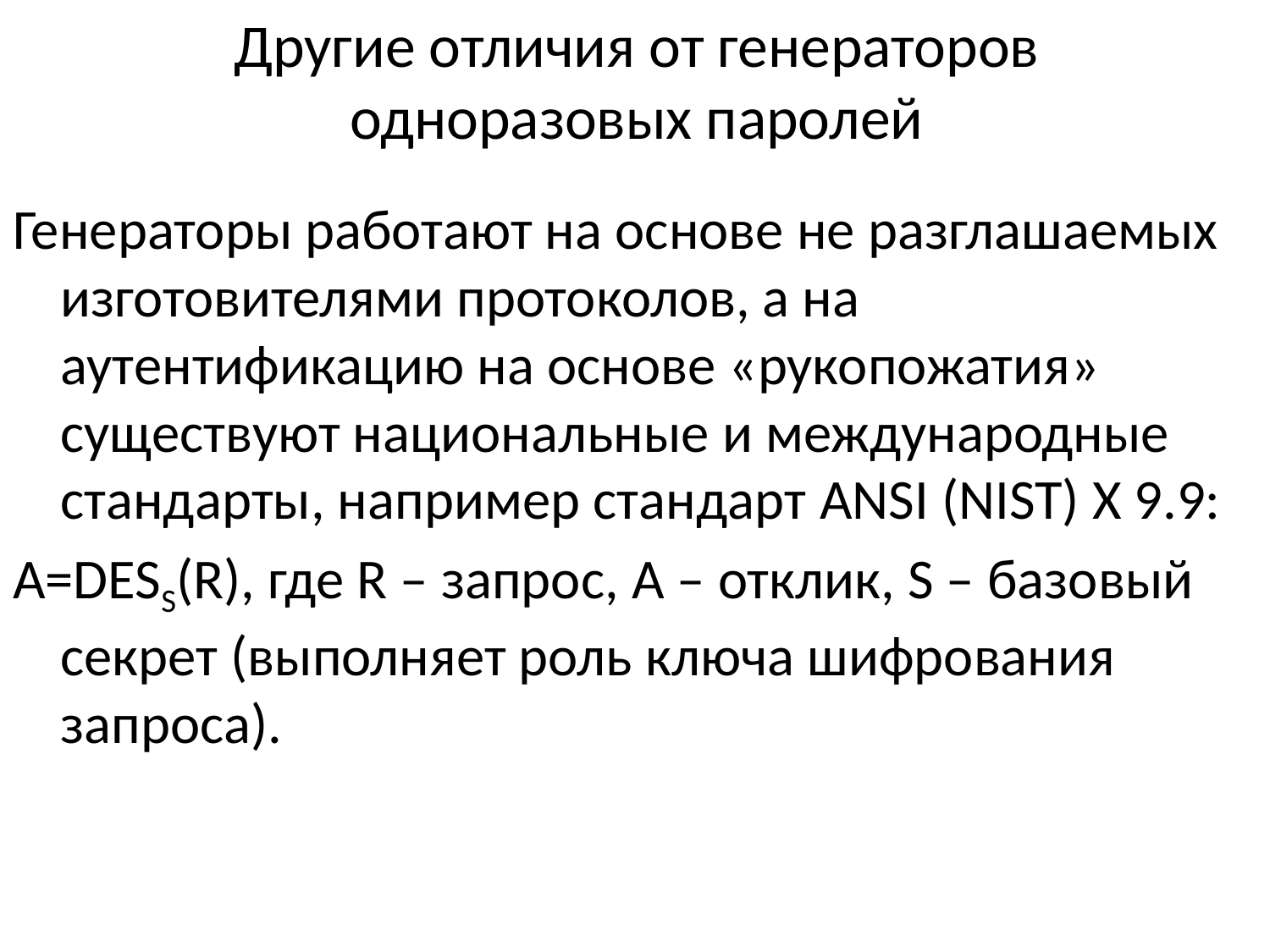

# Другие отличия от генераторов одноразовых паролей
Генераторы работают на основе не разглашаемых изготовителями протоколов, а на аутентификацию на основе «рукопожатия» существуют национальные и международные стандарты, например стандарт ANSI (NIST) X 9.9:
A=DESS(R), где R – запрос, A – отклик, S – базовый секрет (выполняет роль ключа шифрования запроса).